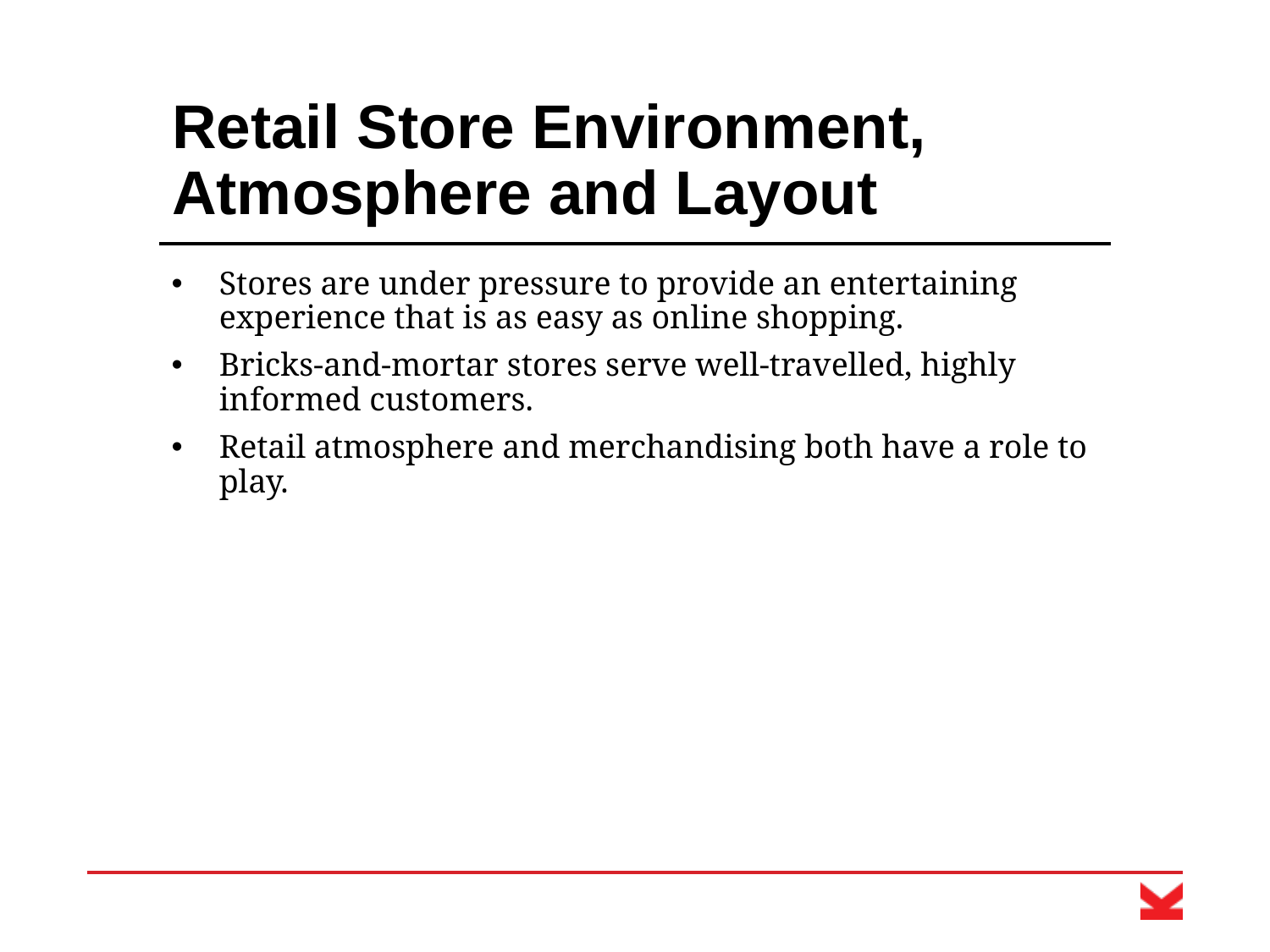

# Retail Store Environment, Atmosphere and Layout
Stores are under pressure to provide an entertaining experience that is as easy as online shopping.
Bricks-and-mortar stores serve well-travelled, highly informed customers.
Retail atmosphere and merchandising both have a role to play.